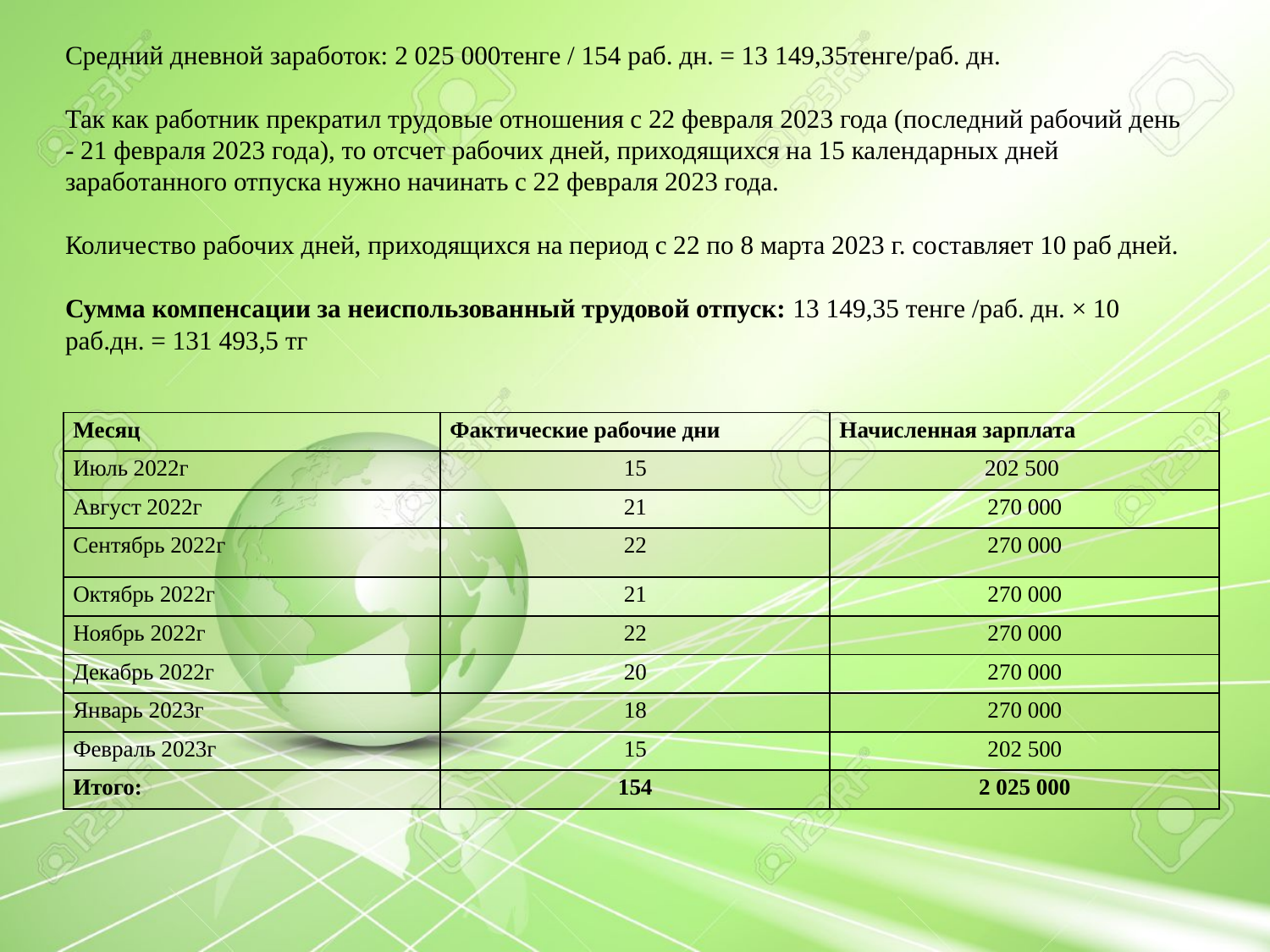

Средний дневной заработок: 2 025 000тенге / 154 раб. дн. = 13 149,35тенге/раб. дн.

Так как работник прекратил трудовые отношения с 22 февраля 2023 года (последний рабочий день - 21 февраля 2023 года), то отсчет рабочих дней, приходящихся на 15 календарных дней заработанного отпуска нужно начинать с 22 февраля 2023 года.

Количество рабочих дней, приходящихся на период с 22 по 8 марта 2023 г. составляет 10 раб дней.

Сумма компенсации за неиспользованный трудовой отпуск: 13 149,35 тенге /раб. дн. × 10 раб.дн. = 131 493,5 тг

| Месяц | Фактические рабочие дни | Начисленная зарплата |
| --- | --- | --- |
| Июль 2022г | 15 | 202 500 |
| Август 2022г | 21 | 270 000 |
| Сентябрь 2022г | 22 | 270 000 |
| Октябрь 2022г | 21 | 270 000 |
| Ноябрь 2022г | 22 | 270 000 |
| Декабрь 2022г | 20 | 270 000 |
| Январь 2023г | 18 | 270 000 |
| Февраль 2023г | 15 | 202 500 |
| Итого: | 154 | 2 025 000 |